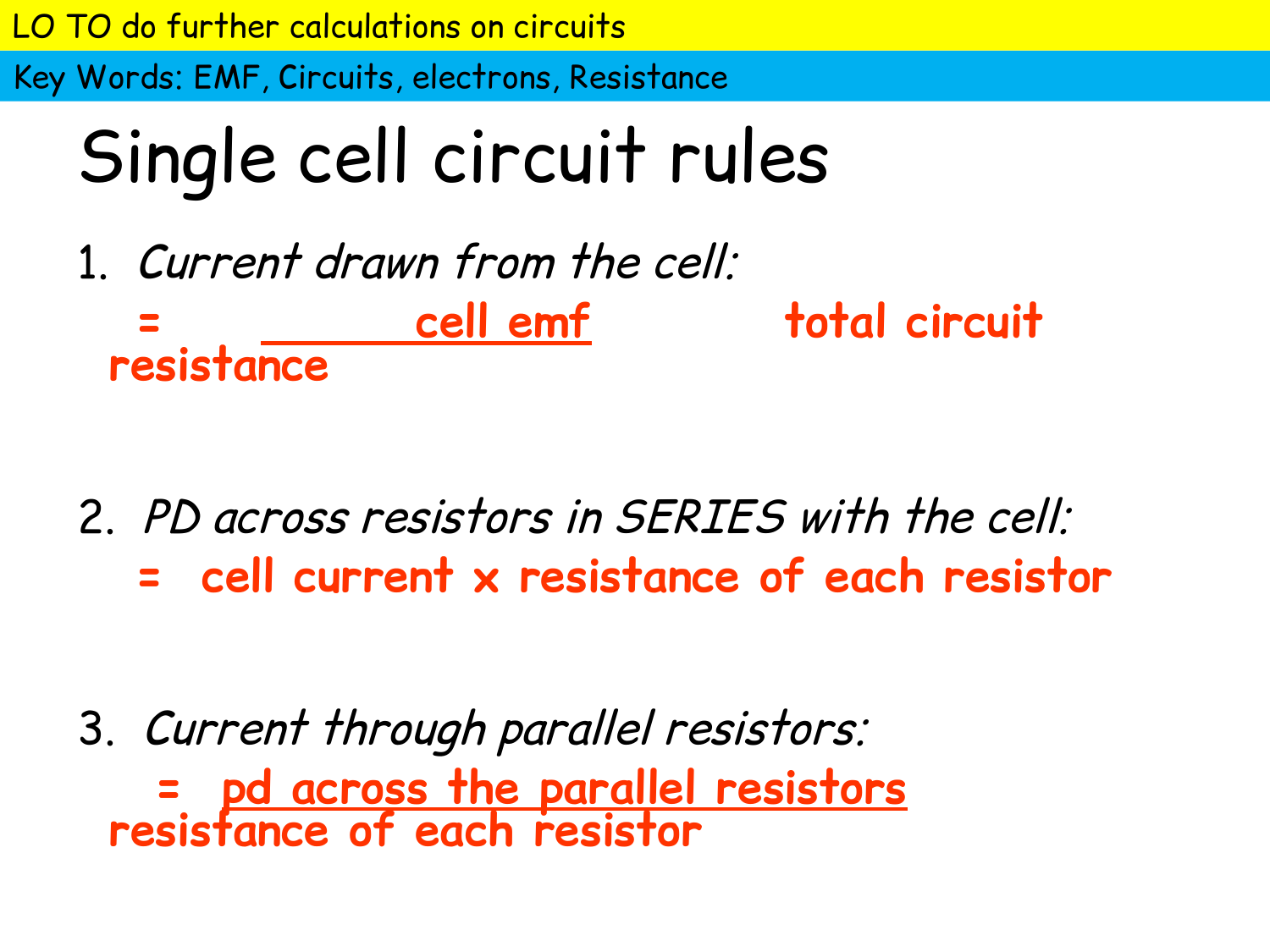

# Single cell circuit rules
1.  Current drawn from the cell:
   =             cell emf					     total circuit resistance

2.  PD across resistors in SERIES with the cell:
   =  cell current x resistance of each resistor

3.  Current through parallel resistors:
    =  pd across the parallel resistors           	   resistance of each resistor